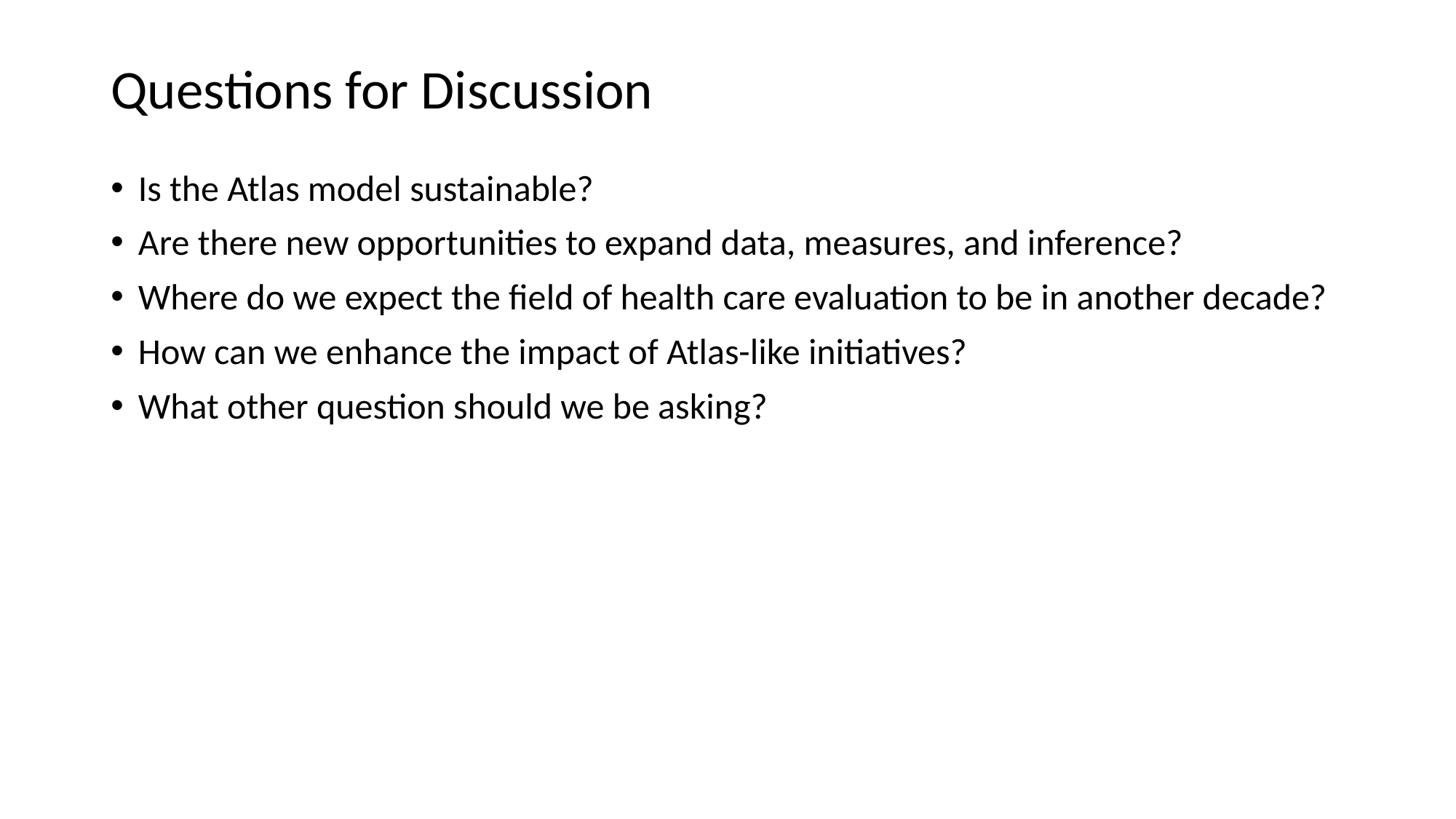

# Questions for Discussion
Is the Atlas model sustainable?
Are there new opportunities to expand data, measures, and inference?
Where do we expect the field of health care evaluation to be in another decade?
How can we enhance the impact of Atlas-like initiatives?
What other question should we be asking?